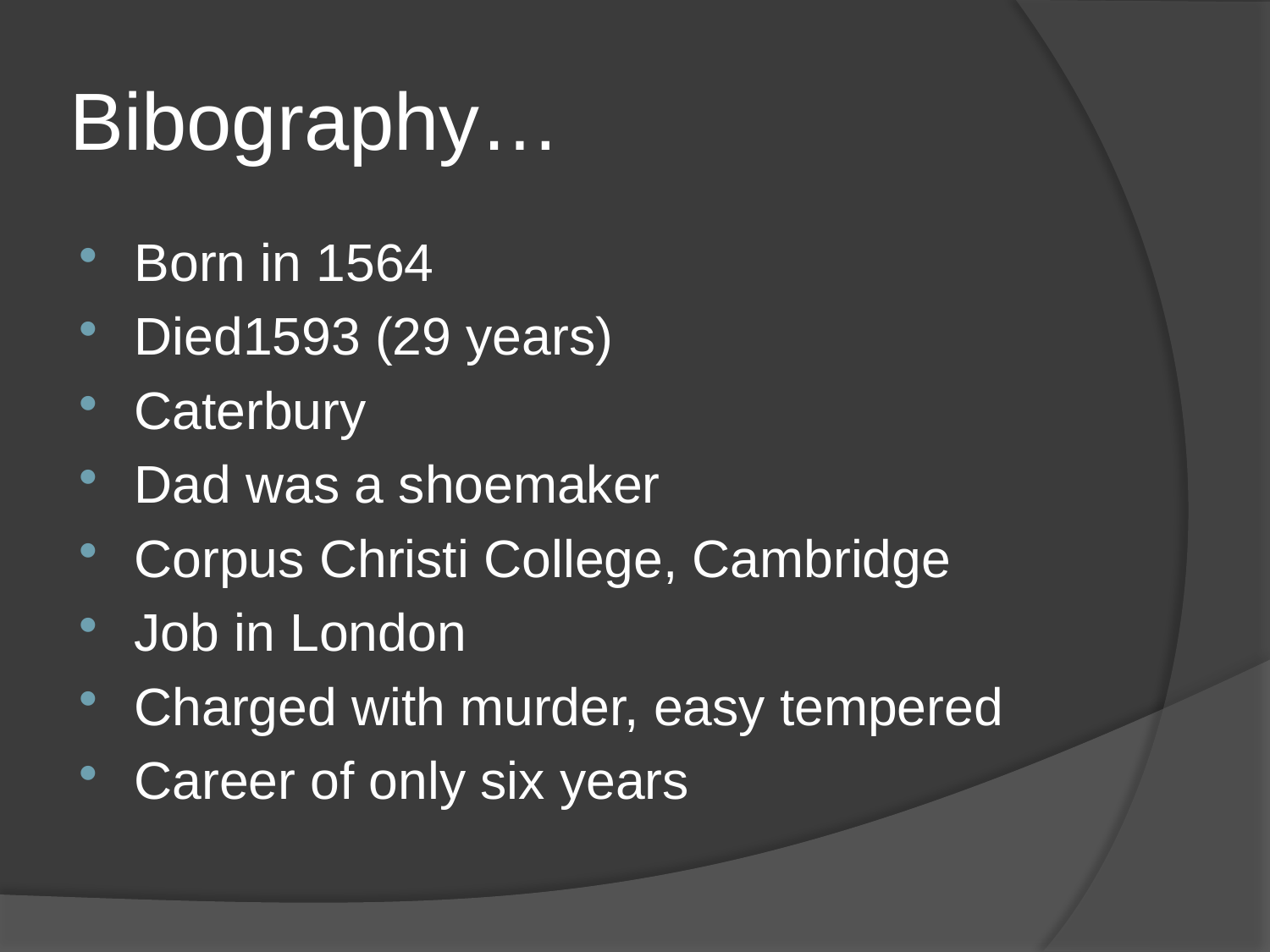

# Bibography…
Born in 1564
Died1593 (29 years)
Caterbury
Dad was a shoemaker
Corpus Christi College, Cambridge
Job in London
Charged with murder, easy tempered
Career of only six years